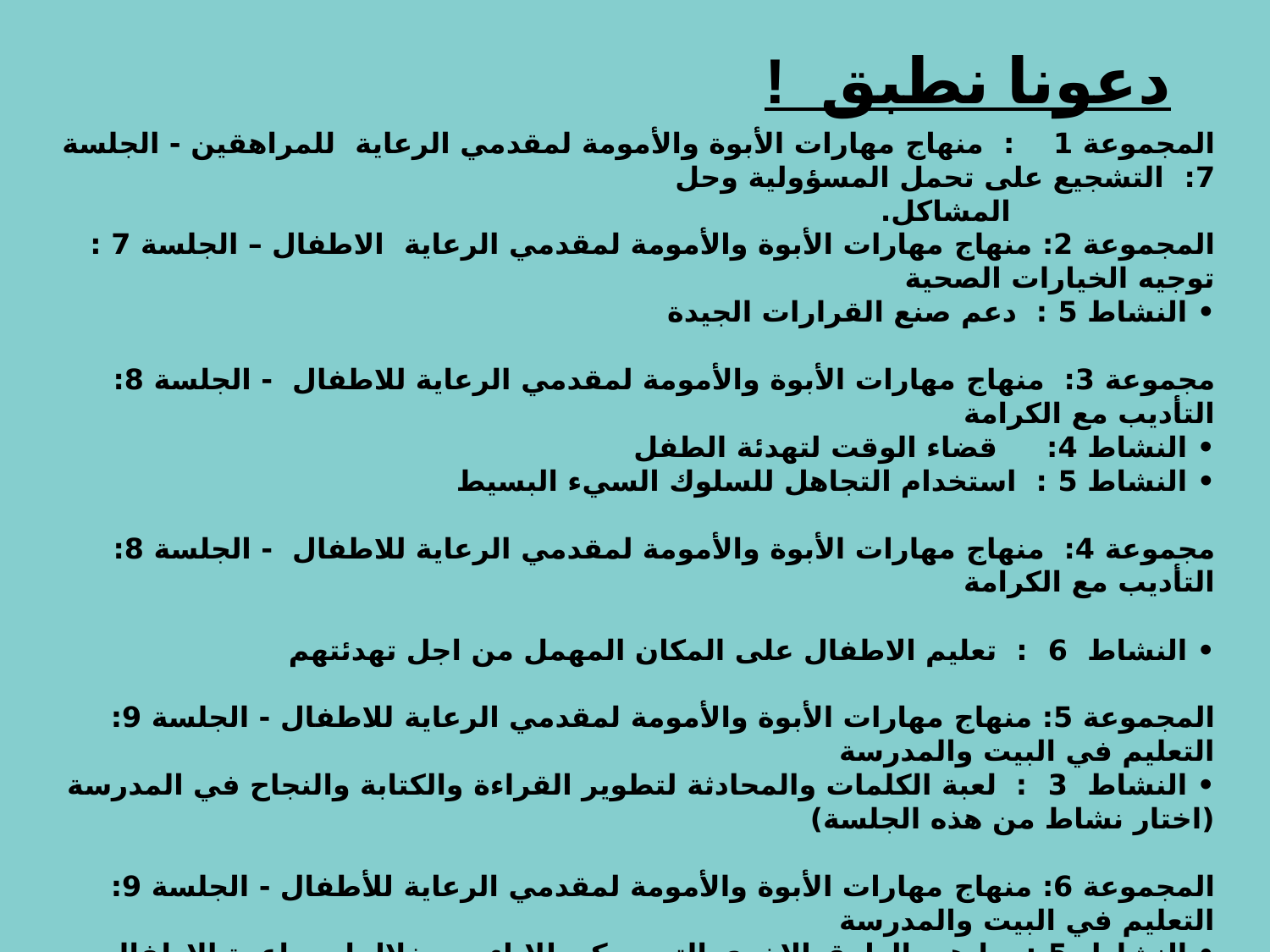

دعونا نطبق  !
المجموعة 1    :  منهاج مهارات الأبوة والأمومة لمقدمي الرعاية  للمراهقين - الجلسة 7:  التشجيع على تحمل المسؤولية وحل
                     المشاكل.
المجموعة 2: منهاج مهارات الأبوة والأمومة لمقدمي الرعاية  الاطفال – الجلسة 7 : توجيه الخيارات الصحية
• النشاط 5 :  دعم صنع القرارات الجيدة

مجموعة 3:  منهاج مهارات الأبوة والأمومة لمقدمي الرعاية للاطفال  - الجلسة 8:   التأديب مع الكرامة
• النشاط 4:     قضاء الوقت لتهدئة الطفل
• النشاط 5 :  استخدام التجاهل للسلوك السيء البسيط

مجموعة 4:  منهاج مهارات الأبوة والأمومة لمقدمي الرعاية للاطفال  - الجلسة 8: التأديب مع الكرامة

• النشاط  6  :  تعليم الاطفال على المكان المهمل من اجل تهدئتهم

المجموعة 5: منهاج مهارات الأبوة والأمومة لمقدمي الرعاية للاطفال - الجلسة 9: التعليم في البيت والمدرسة
• النشاط  3  :  لعبة الكلمات والمحادثة لتطوير القراءة والكتابة والنجاح في المدرسة (اختار نشاط من هذه الجلسة)

المجموعة 6: منهاج مهارات الأبوة والأمومة لمقدمي الرعاية للأطفال - الجلسة 9: التعليم في البيت والمدرسة
• النشاط  5 :  ما هي الطرق الاخرى التي يمكن للاباء من خلالها مساعدة الاطفال في المدرسة